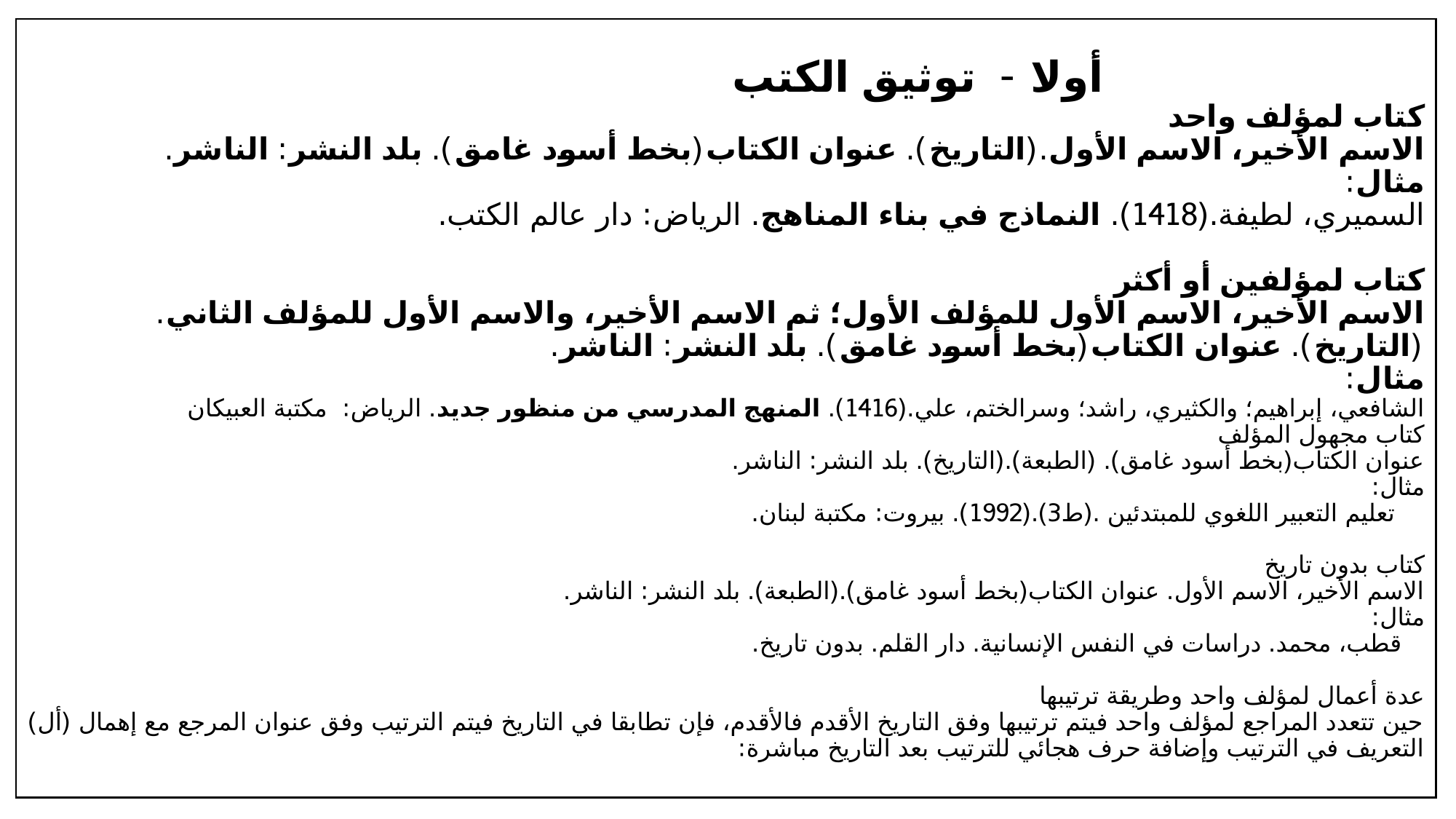

# أولا -  توثيق الكتب كتاب لمؤلف واحد الاسم الأخير، الاسم الأول.(التاريخ). عنوان الكتاب(بخط أسود غامق). بلد النشر: الناشر. مثال: السميري، لطيفة.(1418). النماذج في بناء المناهج. الرياض: دار عالم الكتب.   كتاب لمؤلفين أو أكثر الاسم الأخير، الاسم الأول للمؤلف الأول؛ ثم الاسم الأخير، والاسم الأول للمؤلف الثاني.(التاريخ). عنوان الكتاب(بخط أسود غامق). بلد النشر: الناشر. مثال: الشافعي، إبراهيم؛ والكثيري، راشد؛ وسرالختم، علي.(1416). المنهج المدرسي من منظور جديد. الرياض:  مكتبة العبيكان كتاب مجهول المؤلف عنوان الكتاب(بخط أسود غامق). (الطبعة).(التاريخ). بلد النشر: الناشر. مثال: تعليم التعبير اللغوي للمبتدئين .(ط3).(1992). بيروت: مكتبة لبنان. كتاب بدون تاريخ الاسم الأخير، الاسم الأول. عنوان الكتاب(بخط أسود غامق).(الطبعة). بلد النشر: الناشر. مثال: قطب، محمد. دراسات في النفس الإنسانية. دار القلم. بدون تاريخ. عدة أعمال لمؤلف واحد وطريقة ترتيبها حين تتعدد المراجع لمؤلف واحد فيتم ترتيبها وفق التاريخ الأقدم فالأقدم، فإن تطابقا في التاريخ فيتم الترتيب وفق عنوان المرجع مع إهمال (أل) التعريف في الترتيب وإضافة حرف هجائي للترتيب بعد التاريخ مباشرة: